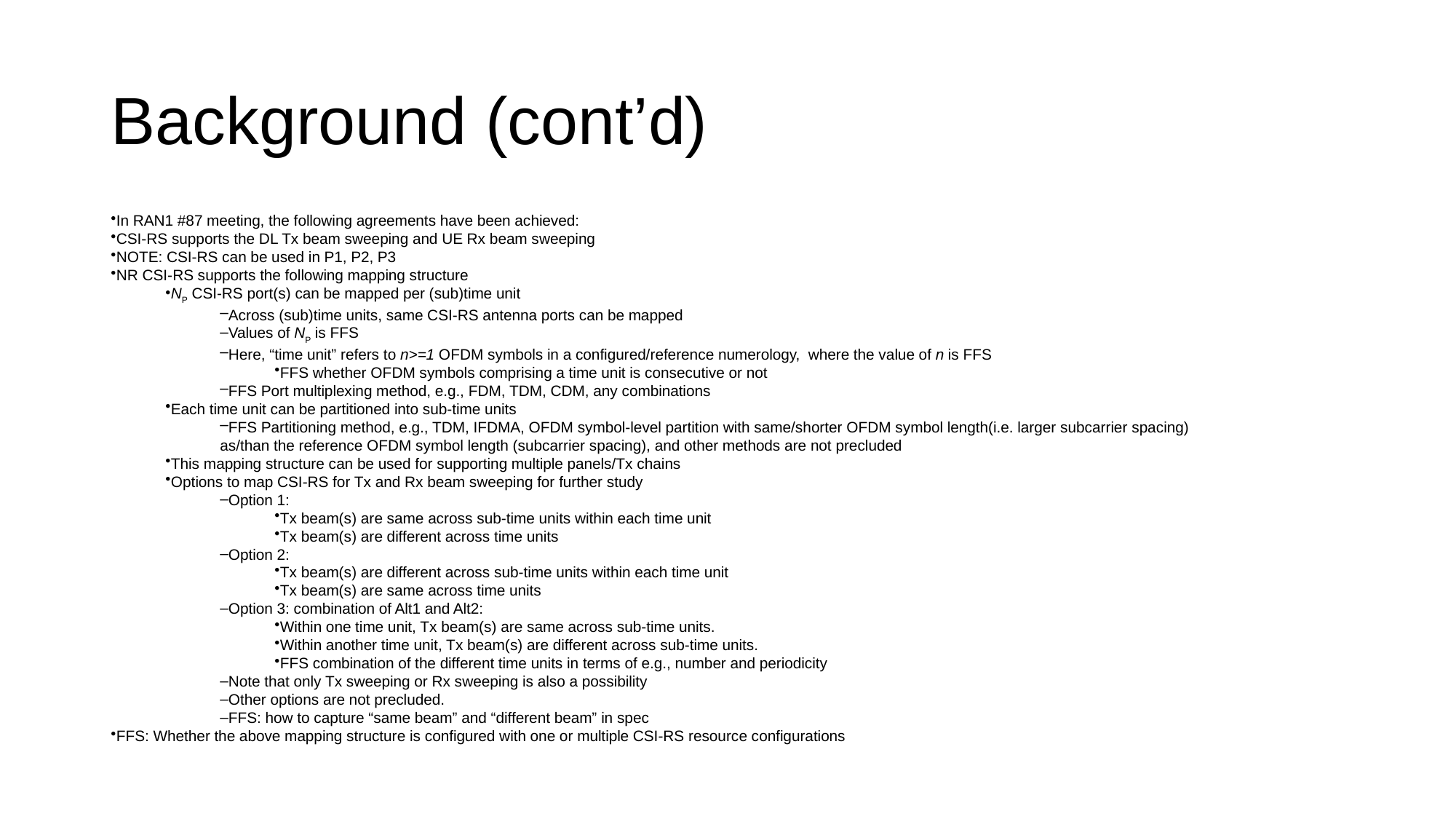

# Background (cont’d)
In RAN1 #87 meeting, the following agreements have been achieved:
CSI-RS supports the DL Tx beam sweeping and UE Rx beam sweeping
NOTE: CSI-RS can be used in P1, P2, P3
NR CSI-RS supports the following mapping structure
NP CSI-RS port(s) can be mapped per (sub)time unit
Across (sub)time units, same CSI-RS antenna ports can be mapped
Values of NP is FFS
Here, “time unit” refers to n>=1 OFDM symbols in a configured/reference numerology,  where the value of n is FFS
FFS whether OFDM symbols comprising a time unit is consecutive or not
FFS Port multiplexing method, e.g., FDM, TDM, CDM, any combinations
Each time unit can be partitioned into sub-time units
FFS Partitioning method, e.g., TDM, IFDMA, OFDM symbol-level partition with same/shorter OFDM symbol length(i.e. larger subcarrier spacing)
as/than the reference OFDM symbol length (subcarrier spacing), and other methods are not precluded
This mapping structure can be used for supporting multiple panels/Tx chains
Options to map CSI-RS for Tx and Rx beam sweeping for further study
Option 1:
Tx beam(s) are same across sub-time units within each time unit
Tx beam(s) are different across time units
Option 2:
Tx beam(s) are different across sub-time units within each time unit
Tx beam(s) are same across time units
Option 3: combination of Alt1 and Alt2:
Within one time unit, Tx beam(s) are same across sub-time units.
Within another time unit, Tx beam(s) are different across sub-time units.
FFS combination of the different time units in terms of e.g., number and periodicity
Note that only Tx sweeping or Rx sweeping is also a possibility
Other options are not precluded.
FFS: how to capture “same beam” and “different beam” in spec
FFS: Whether the above mapping structure is configured with one or multiple CSI-RS resource configurations